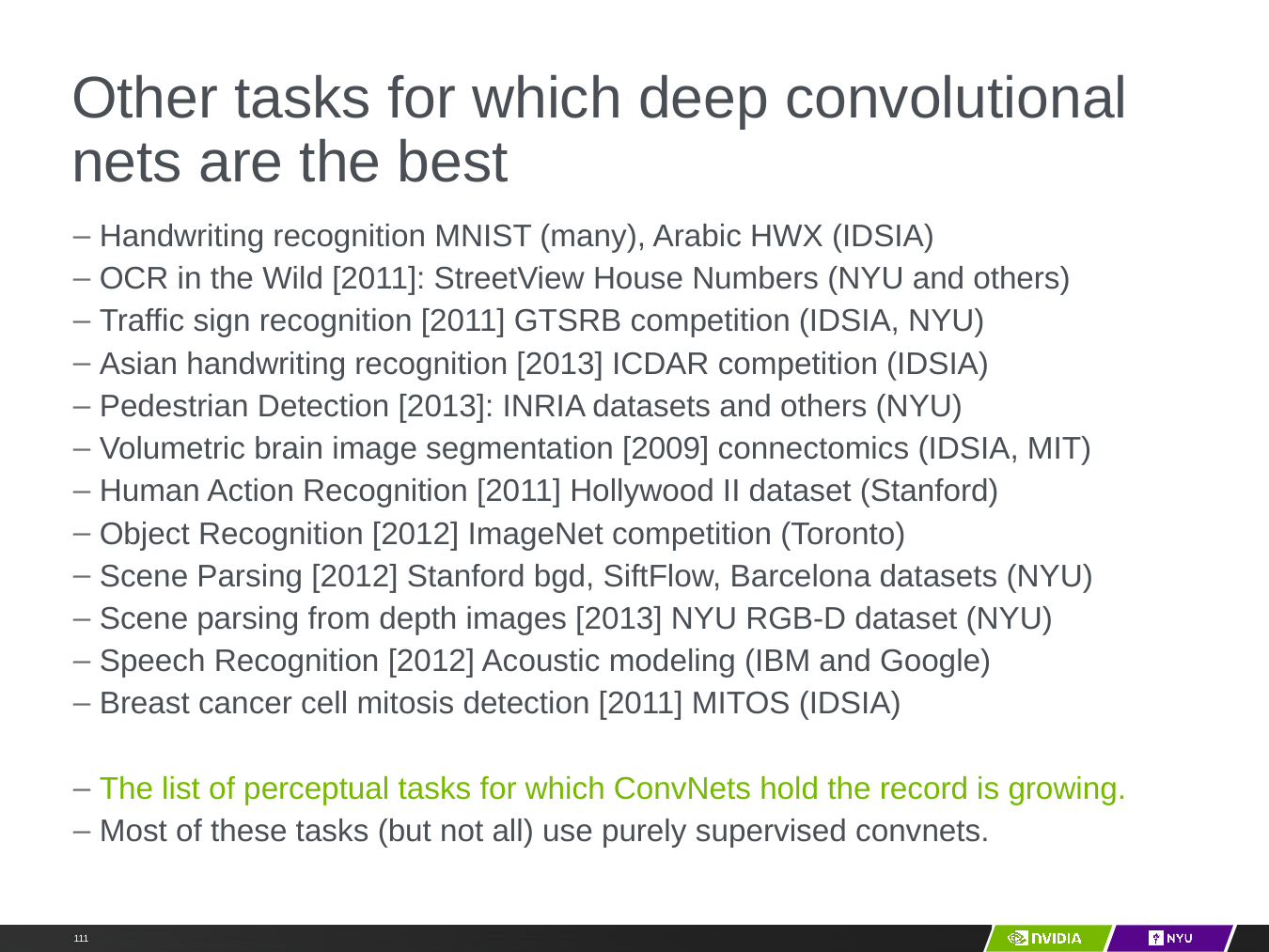

# Other tasks for which deep convolutional nets are the best
Handwriting recognition MNIST (many), Arabic HWX (IDSIA)
OCR in the Wild [2011]: StreetView House Numbers (NYU and others)
Traffic sign recognition [2011] GTSRB competition (IDSIA, NYU)
Asian handwriting recognition [2013] ICDAR competition (IDSIA)
Pedestrian Detection [2013]: INRIA datasets and others (NYU)
Volumetric brain image segmentation [2009] connectomics (IDSIA, MIT)
Human Action Recognition [2011] Hollywood II dataset (Stanford)
Object Recognition [2012] ImageNet competition (Toronto)
Scene Parsing [2012] Stanford bgd, SiftFlow, Barcelona datasets (NYU)
Scene parsing from depth images [2013] NYU RGB-D dataset (NYU)
Speech Recognition [2012] Acoustic modeling (IBM and Google)
Breast cancer cell mitosis detection [2011] MITOS (IDSIA)

The list of perceptual tasks for which ConvNets hold the record is growing.
Most of these tasks (but not all) use purely supervised convnets.